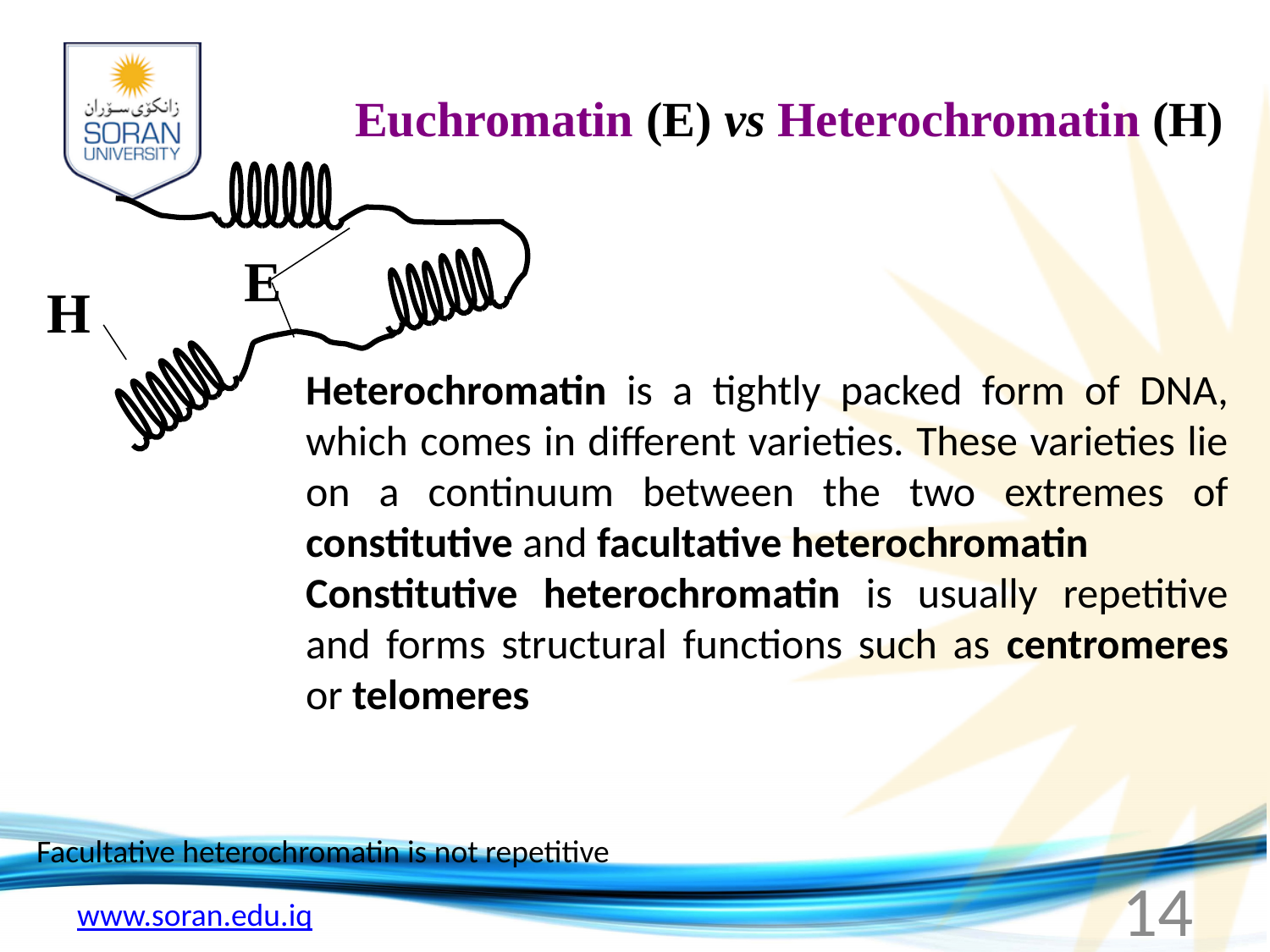

Euchromatin (E) vs Heterochromatin (H)

E
H

Heterochromatin is a tightly packed form of DNA, which comes in different varieties. These varieties lie on a continuum between the two extremes of constitutive and facultative heterochromatin
Constitutive heterochromatin is usually repetitive and forms structural functions such as centromeres or telomeres

Facultative heterochromatin is not repetitive
14